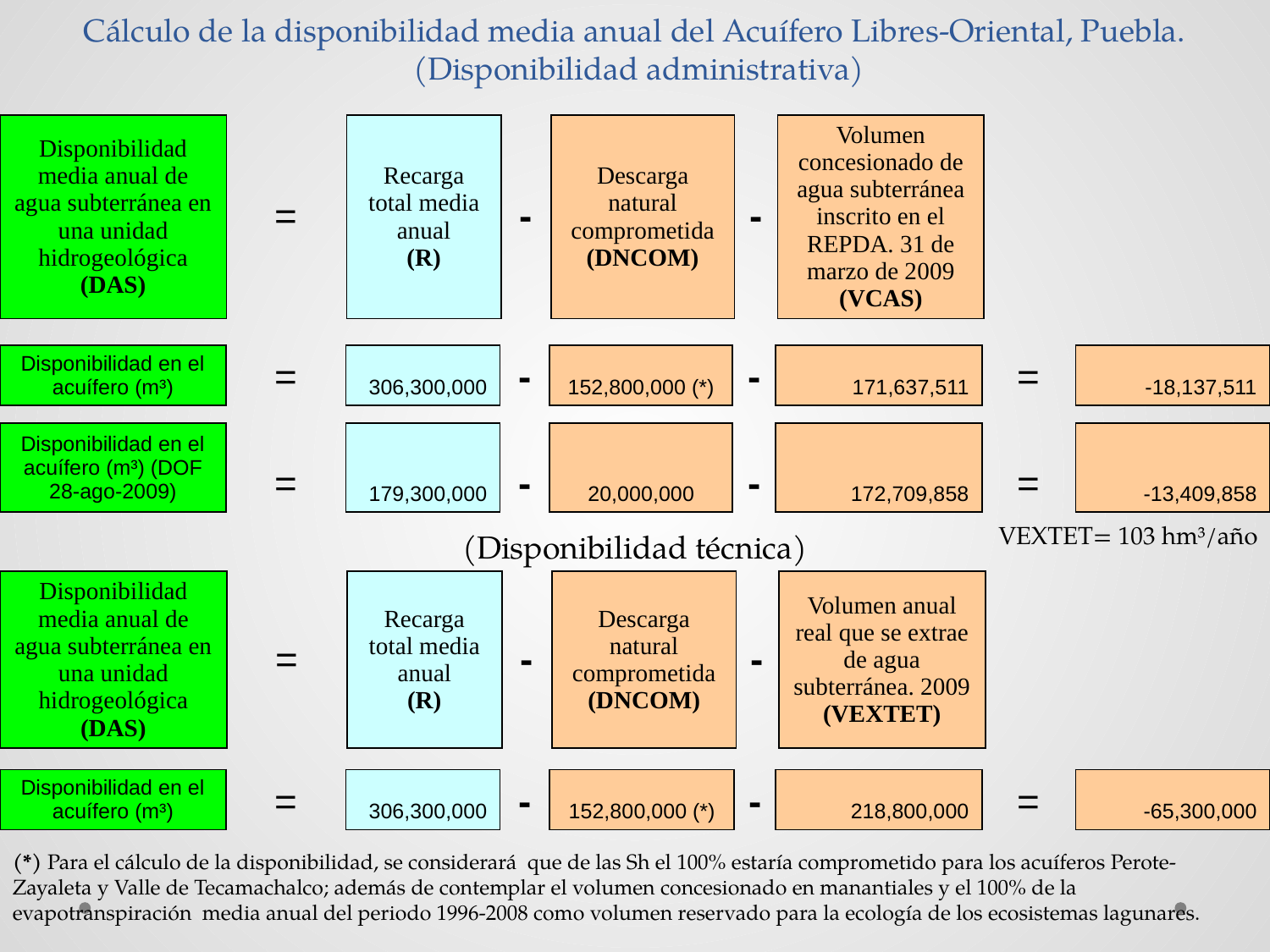

Cálculo de la disponibilidad media anual del Acuífero Libres-Oriental, Puebla.
 (Disponibilidad administrativa)
| Disponibilidad media anual de agua subterránea en una unidad hidrogeológica (DAS) | = | Recarga total media anual (R) | - | Descarga natural comprometida (DNCOM) | - | Volumen concesionado de agua subterránea inscrito en el REPDA. 31 de marzo de 2009 (VCAS) |
| --- | --- | --- | --- | --- | --- | --- |
| Disponibilidad en el acuífero (m³) | = | 306,300,000 | - | 152,800,000 (\*) | - | 171,637,511 | = | -18,137,511 |
| --- | --- | --- | --- | --- | --- | --- | --- | --- |
| Disponibilidad en el acuífero (m³) (DOF 28-ago-2009) | = | 179,300,000 | - | 20,000,000 | - | 172,709,858 | = | -13,409,858 |
| --- | --- | --- | --- | --- | --- | --- | --- | --- |
(Disponibilidad técnica)
VEXTET= 103 hm³/año
| Disponibilidad media anual de agua subterránea en una unidad hidrogeológica (DAS) | = | Recarga total media anual (R) | - | Descarga natural comprometida (DNCOM) | - | Volumen anual real que se extrae de agua subterránea. 2009 (VEXTET) |
| --- | --- | --- | --- | --- | --- | --- |
| Disponibilidad en el acuífero (m³) | = | 306,300,000 | - | 152,800,000 (\*) | - | 218,800,000 | = | -65,300,000 |
| --- | --- | --- | --- | --- | --- | --- | --- | --- |
(*) Para el cálculo de la disponibilidad, se considerará  que de las Sh el 100% estaría comprometido para los acuíferos Perote-Zayaleta y Valle de Tecamachalco; además de contemplar el volumen concesionado en manantiales y el 100% de la evapotranspiración  media anual del periodo 1996-2008 como volumen reservado para la ecología de los ecosistemas lagunares.